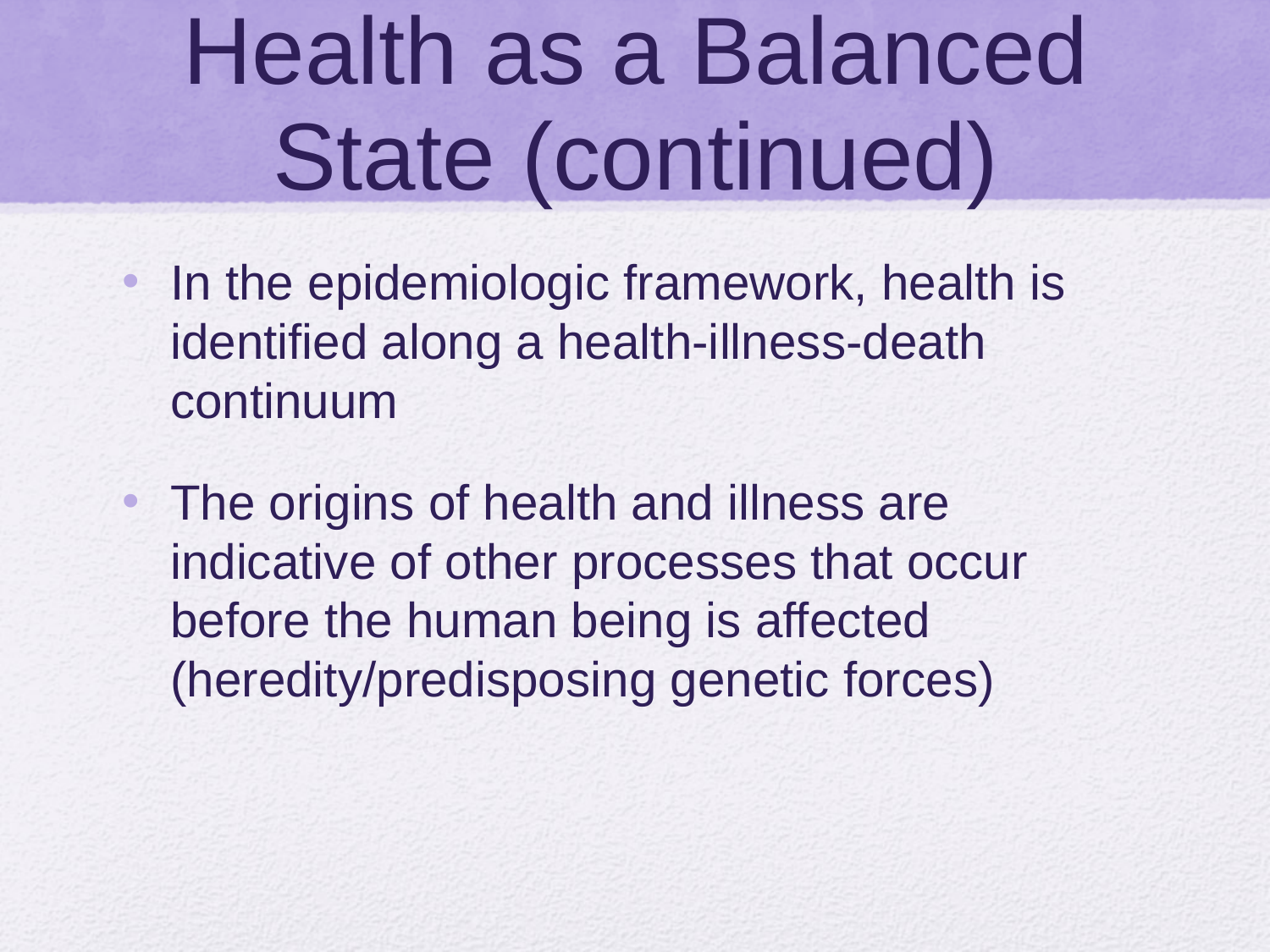

# Health as a Balanced State (continued)
In the epidemiologic framework, health is identified along a health-illness-death continuum
The origins of health and illness are indicative of other processes that occur before the human being is affected (heredity/predisposing genetic forces)